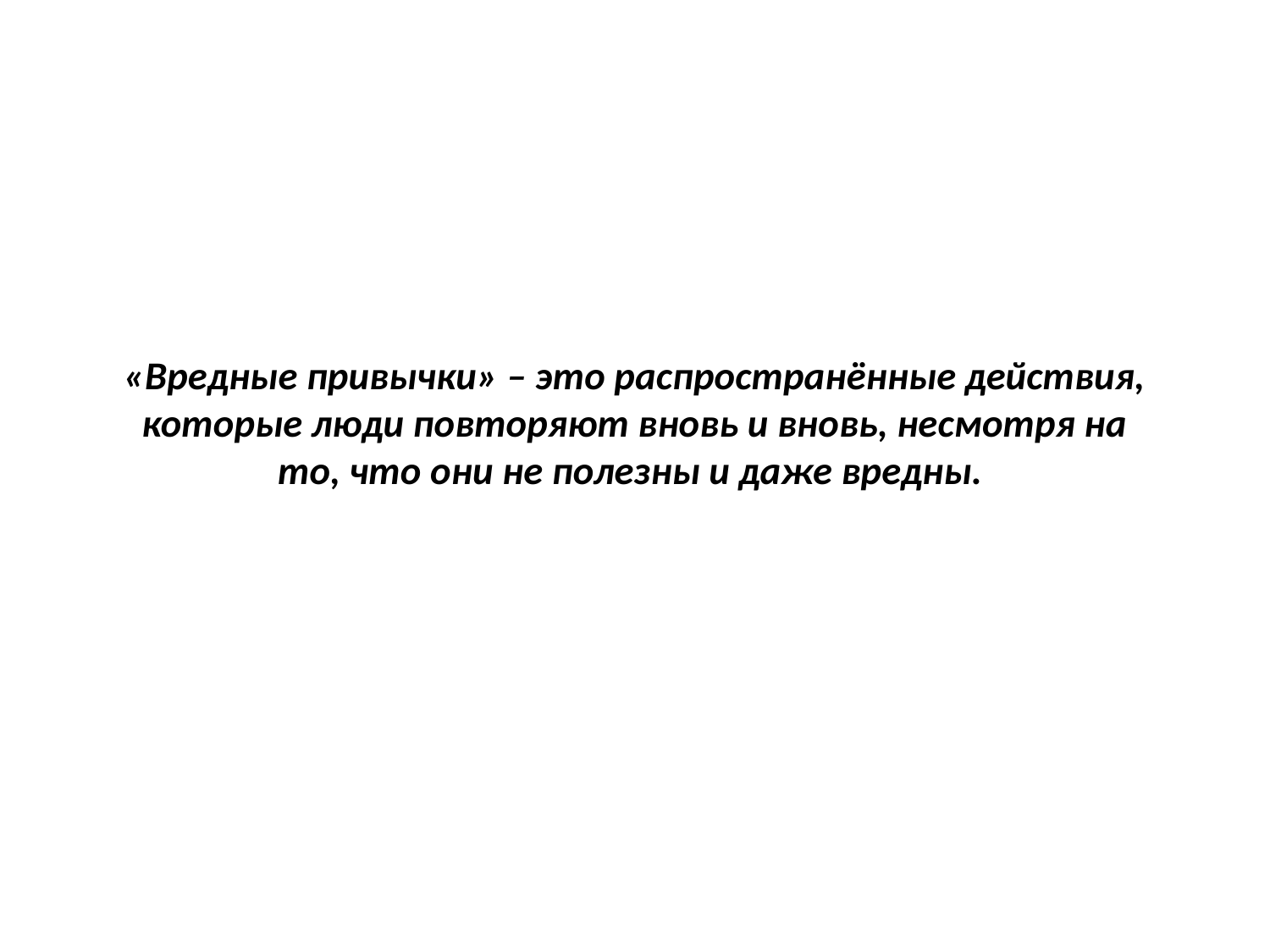

# «Вредные привычки» – это распространённые действия, которые люди повторяют вновь и вновь, несмотря на то, что они не полезны и даже вредны.